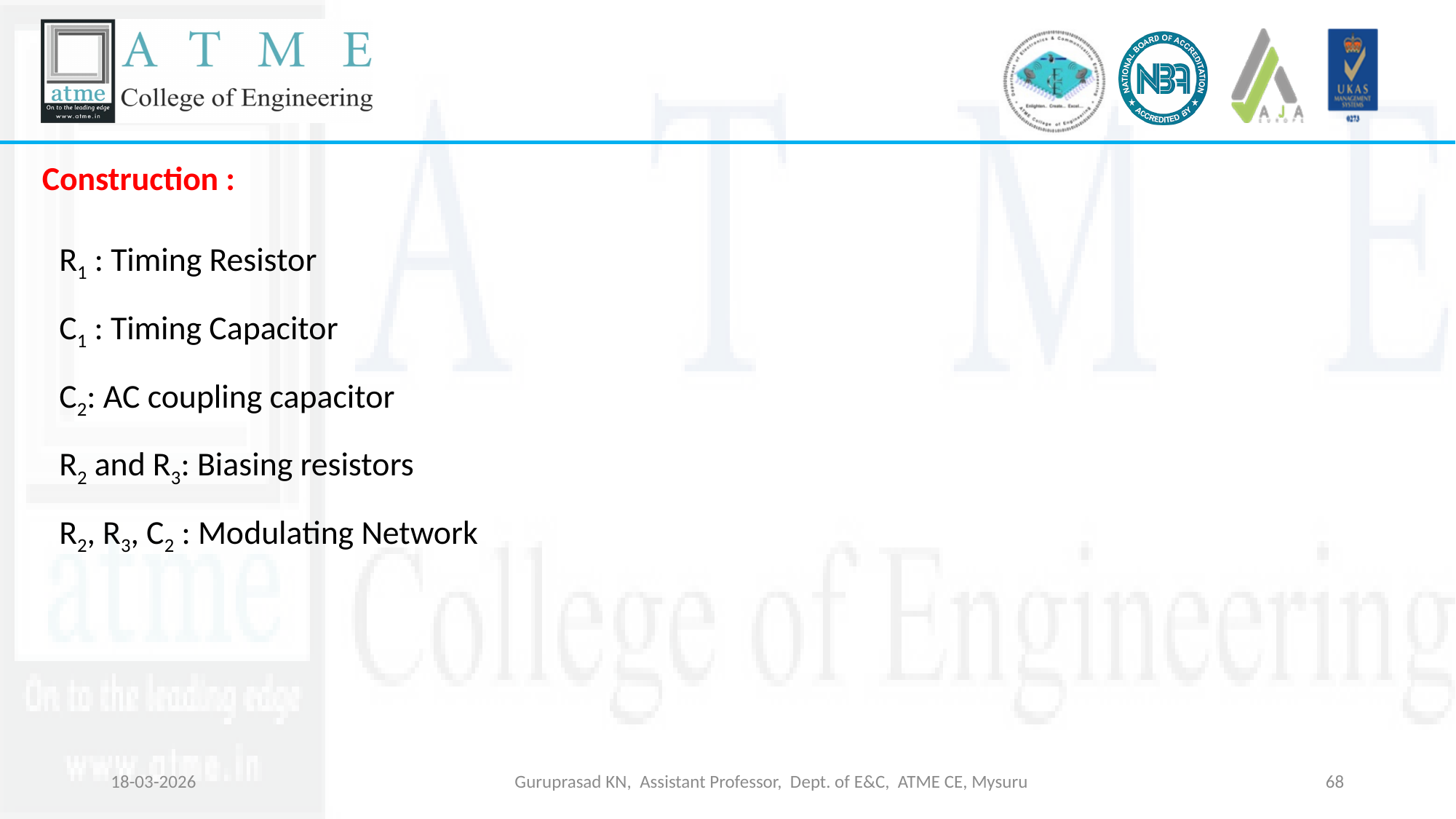

Construction :
R1​ : Timing Resistor
C1​ : Timing Capacitor
C2​: AC coupling capacitor
R2 and R3: Biasing resistors
R2​, R3​, C2​ : Modulating Network
18-03-2026
Guruprasad KN,  Assistant Professor,  Dept. of E&C,  ATME CE, Mysuru
68